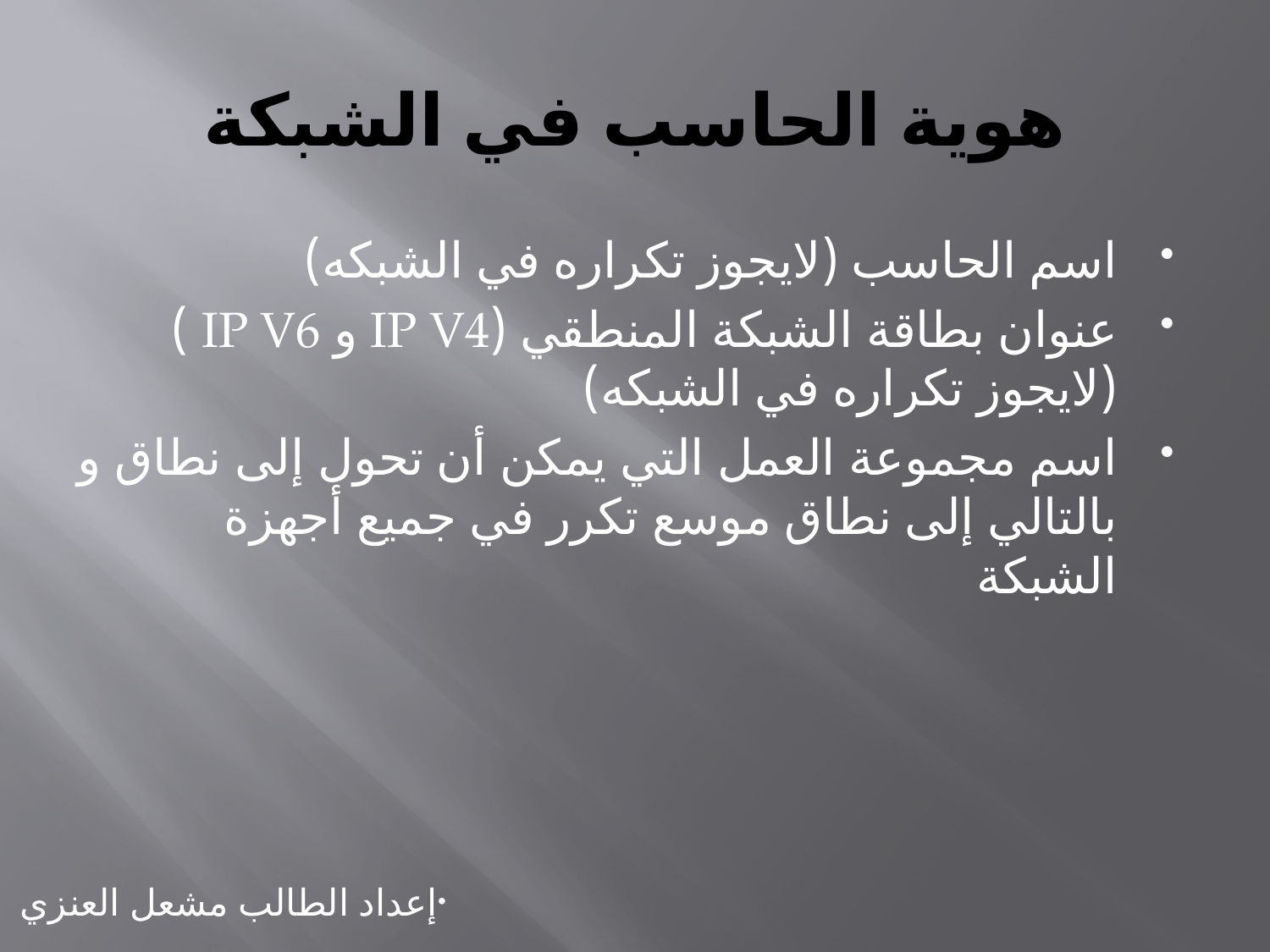

# هوية الحاسب في الشبكة
اسم الحاسب (لايجوز تكراره في الشبكه)
عنوان بطاقة الشبكة المنطقي (IP V4 و IP V6 ) (لايجوز تكراره في الشبكه)
اسم مجموعة العمل التي يمكن أن تحول إلى نطاق و بالتالي إلى نطاق موسع تكرر في جميع أجهزة الشبكة
إعداد الطالب مشعل العنزي